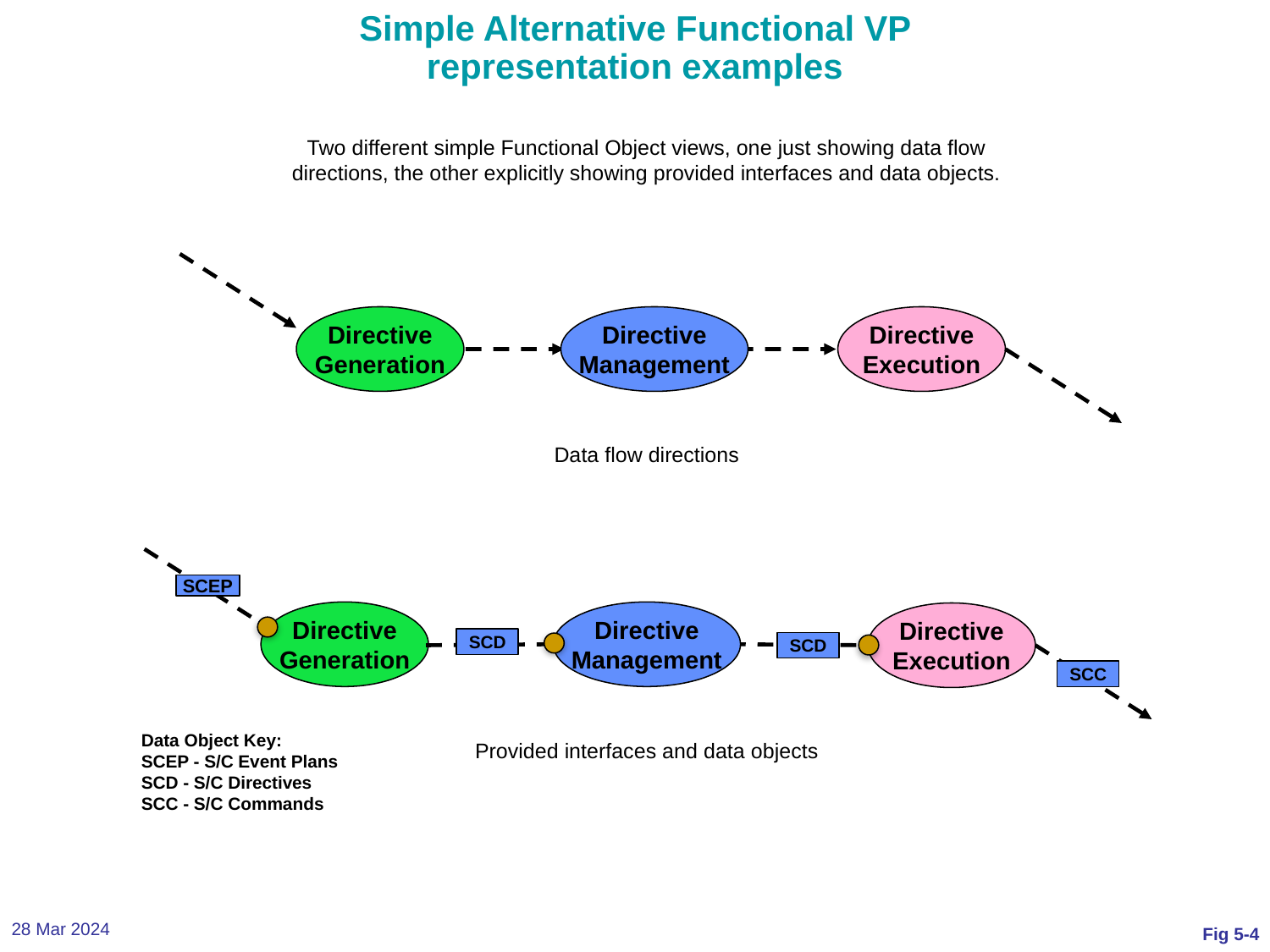

Simple Alternative Functional VP
representation examples
Two different simple Functional Object views, one just showing data flow directions, the other explicitly showing provided interfaces and data objects.

Directive
Generation
Directive
Management
Directive
Execution

Data flow directions

SCEP
Directive
Generation
Directive
Management
Directive
Execution

SCD
SCD

SCC
Data Object Key:
SCEP - S/C Event Plans
SCD - S/C Directives
SCC - S/C Commands

Provided interfaces and data objects
28 Mar 2024
Fig 5-4